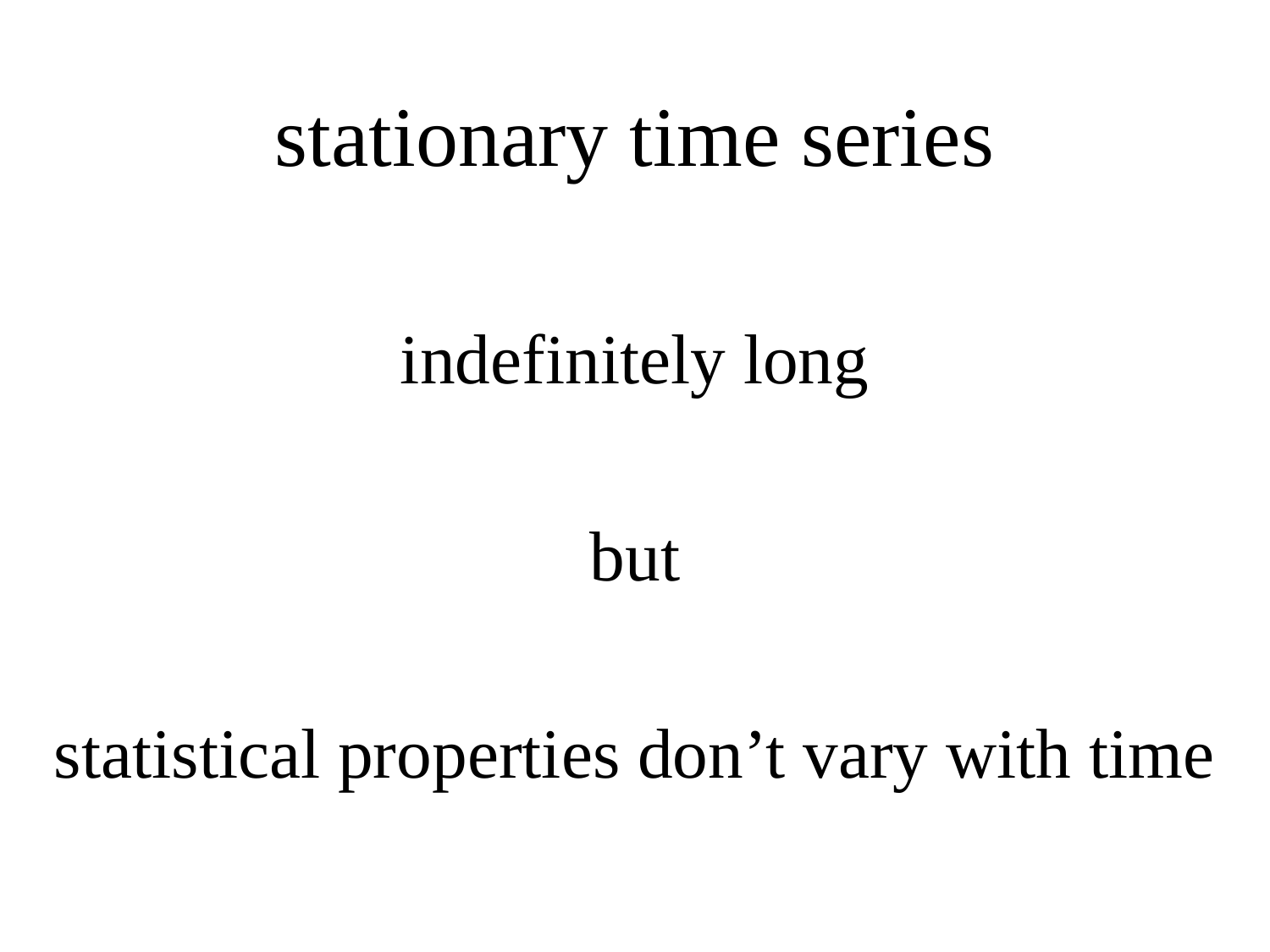

# stationary time series
indefinitely long

but

statistical properties don’t vary with time